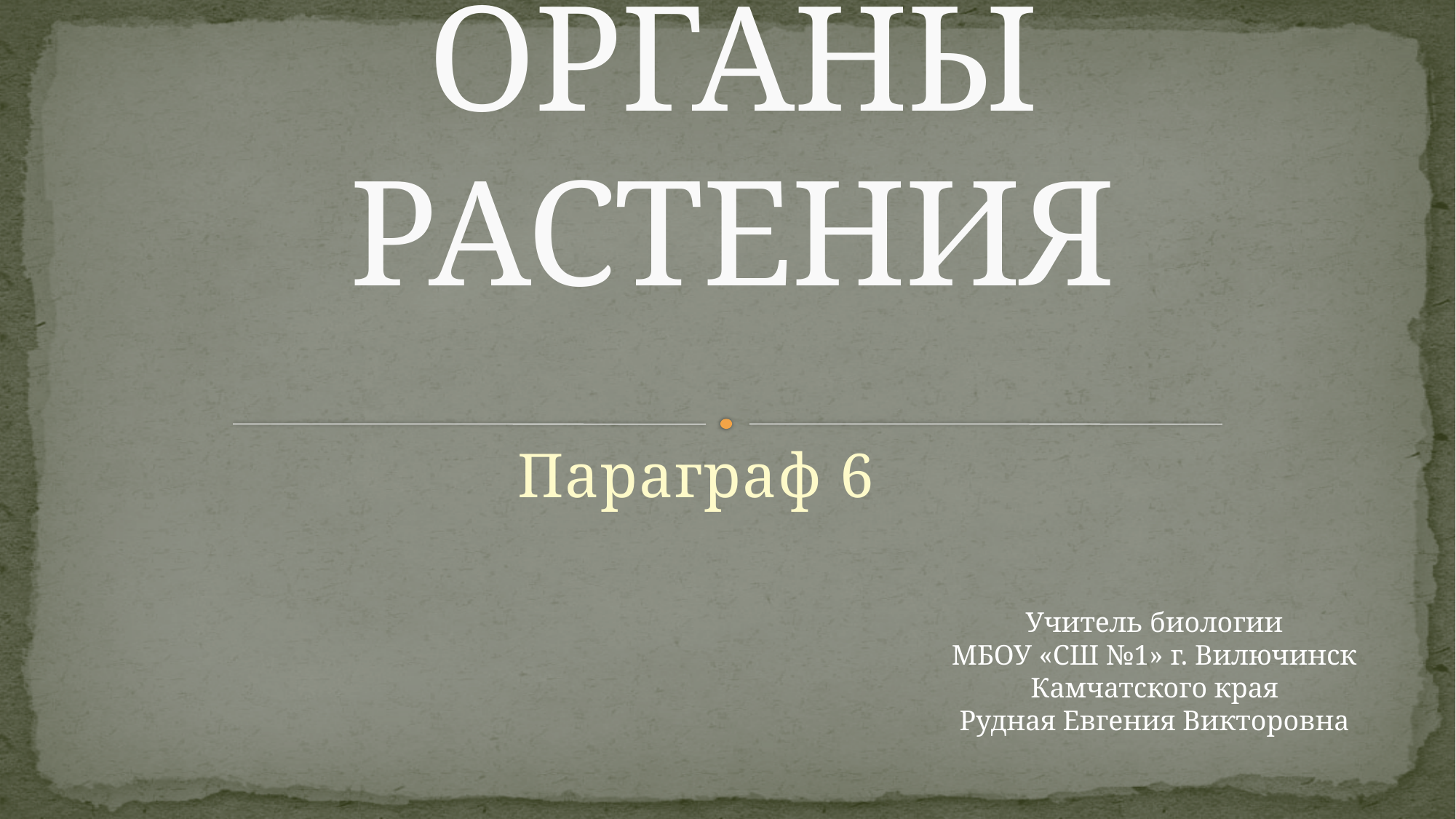

# ОРГАНЫ РАСТЕНИЯ
Параграф 6
Учитель биологии
МБОУ «СШ №1» г. Вилючинск
Камчатского края
Рудная Евгения Викторовна